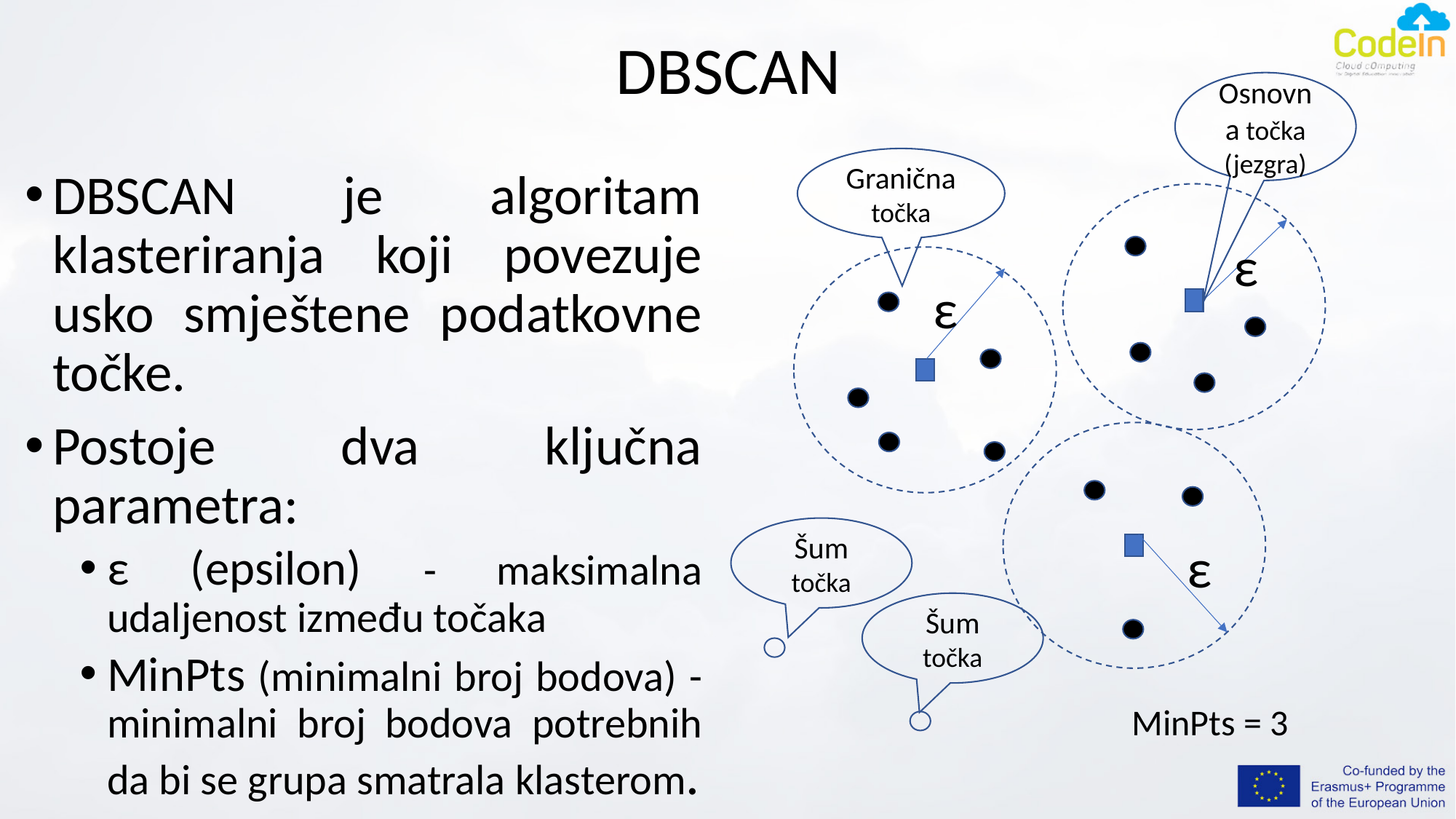

# DBSCAN
Osnovna točka (jezgra)
Granična točka
DBSCAN je algoritam klasteriranja koji povezuje usko smještene podatkovne točke.
Postoje dva ključna parametra:
ε (epsilon) - maksimalna udaljenost između točaka
MinPts (minimalni broj bodova) - minimalni broj bodova potrebnih da bi se grupa smatrala klasterom.

ε

ε

Šum točka
ε

Šum točka

MinPts = 3